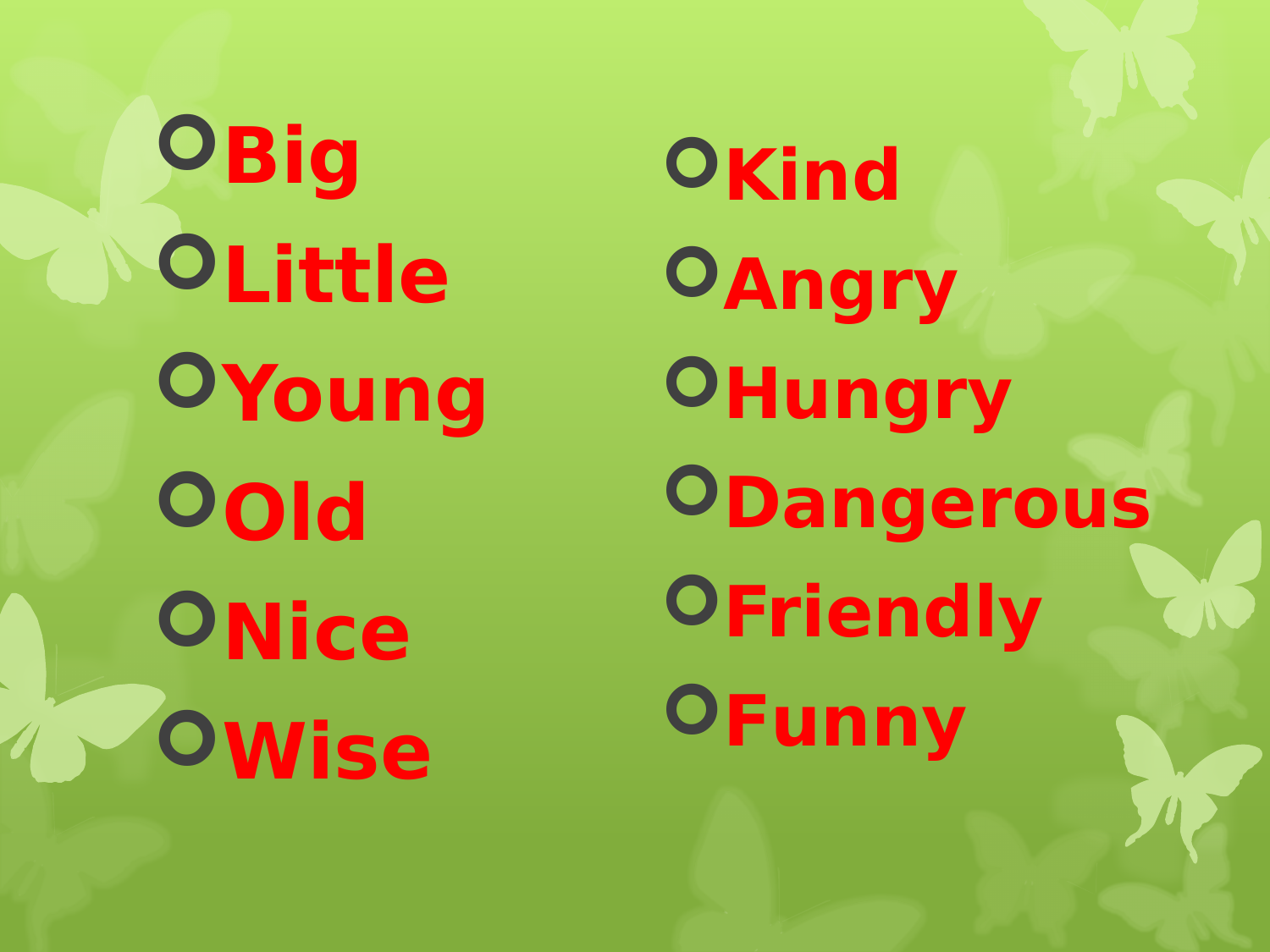

Kind
Angry
Hungry
Dangerous
Friendly
Funny
Big
Little
Young
Old
Nice
Wise
#